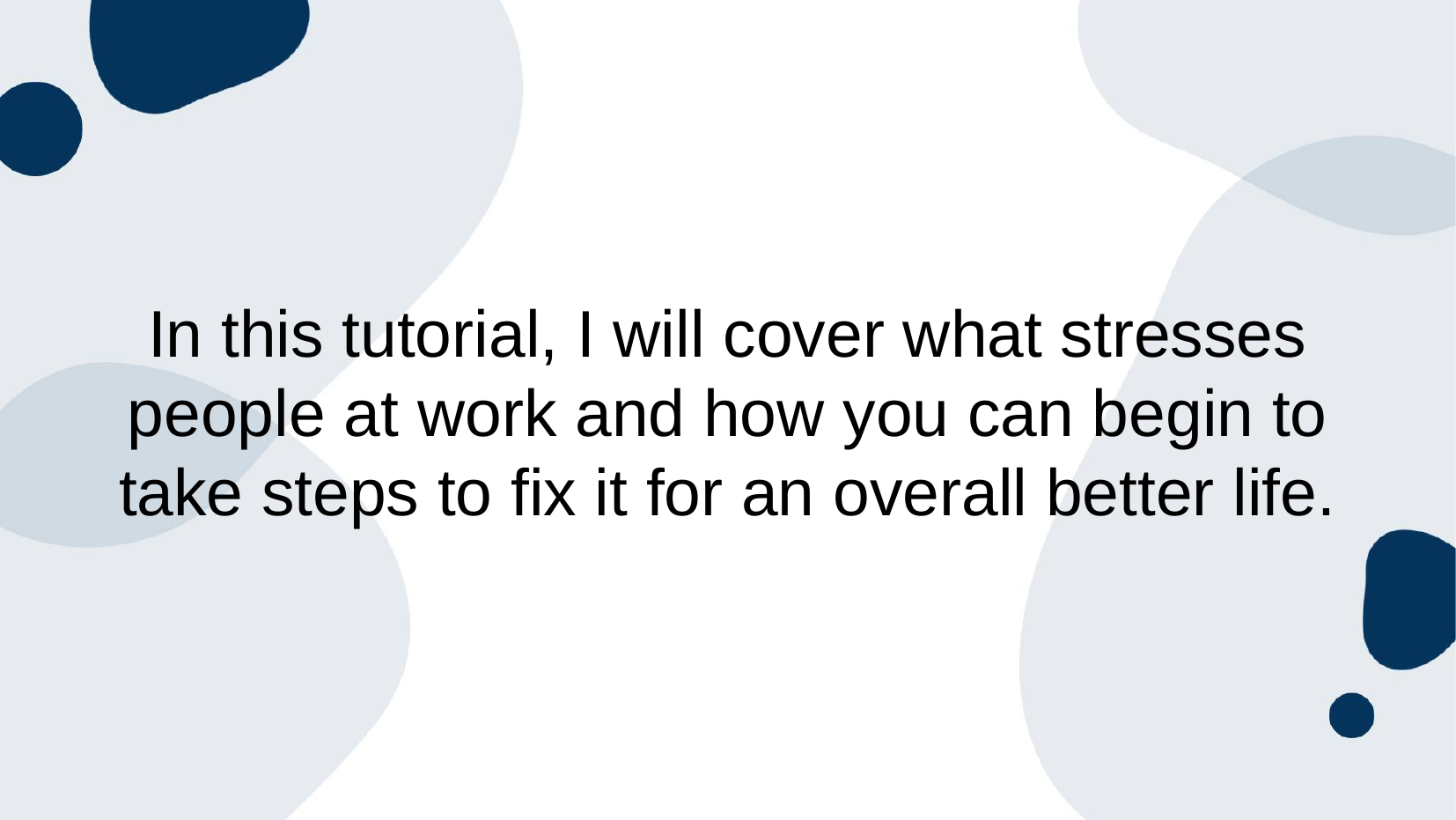

In this tutorial, I will cover what stresses people at work and how you can begin to take steps to fix it for an overall better life.